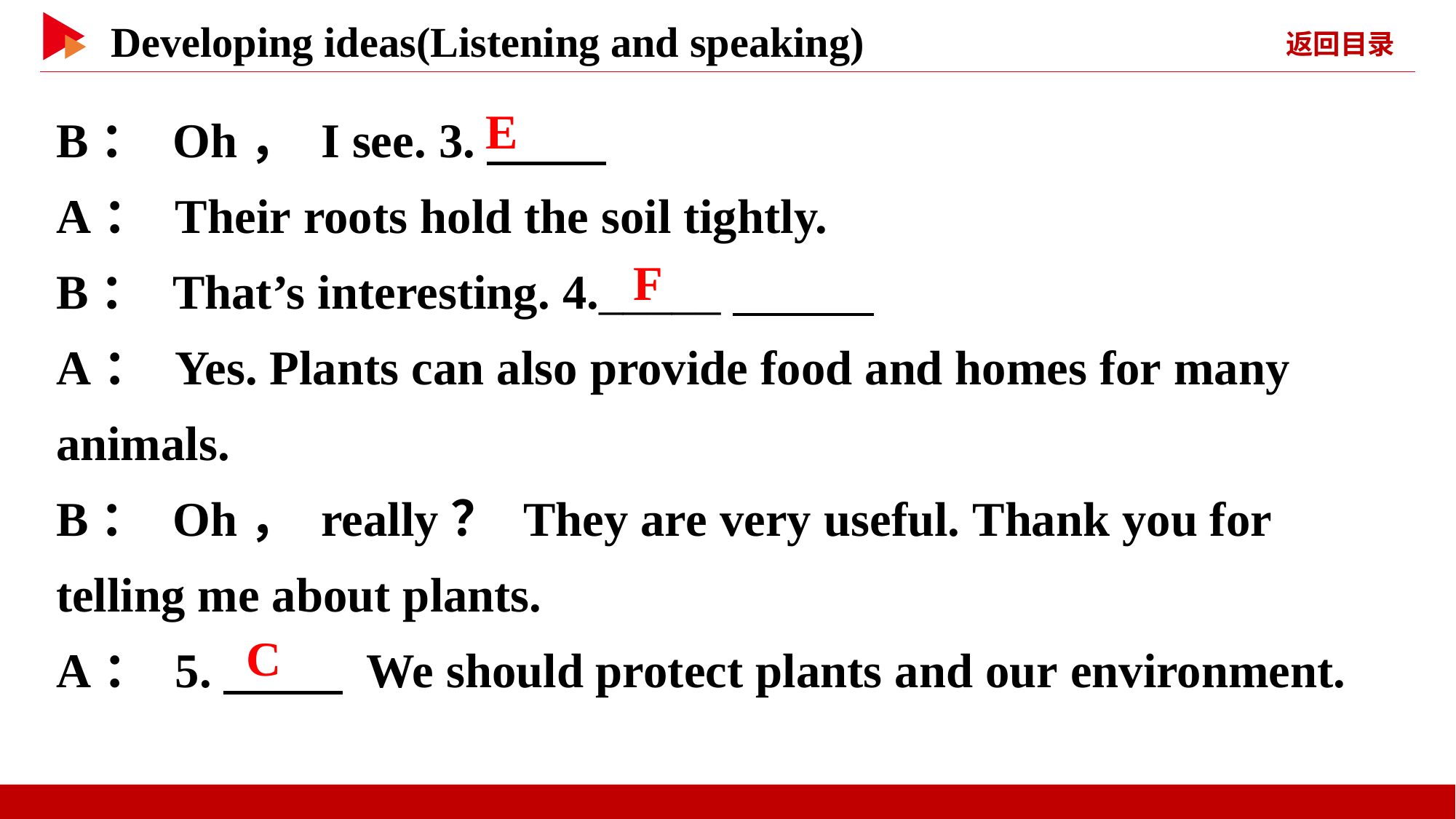

B： Oh， I see. 3.
A： Their roots hold the soil tightly.
B： That’s interesting. 4._____
A： Yes. Plants can also provide food and homes for many animals.
B： Oh， really？ They are very useful. Thank you for telling me about plants.
A： 5.　  　 We should protect plants and our environment.
　E
　F
　C